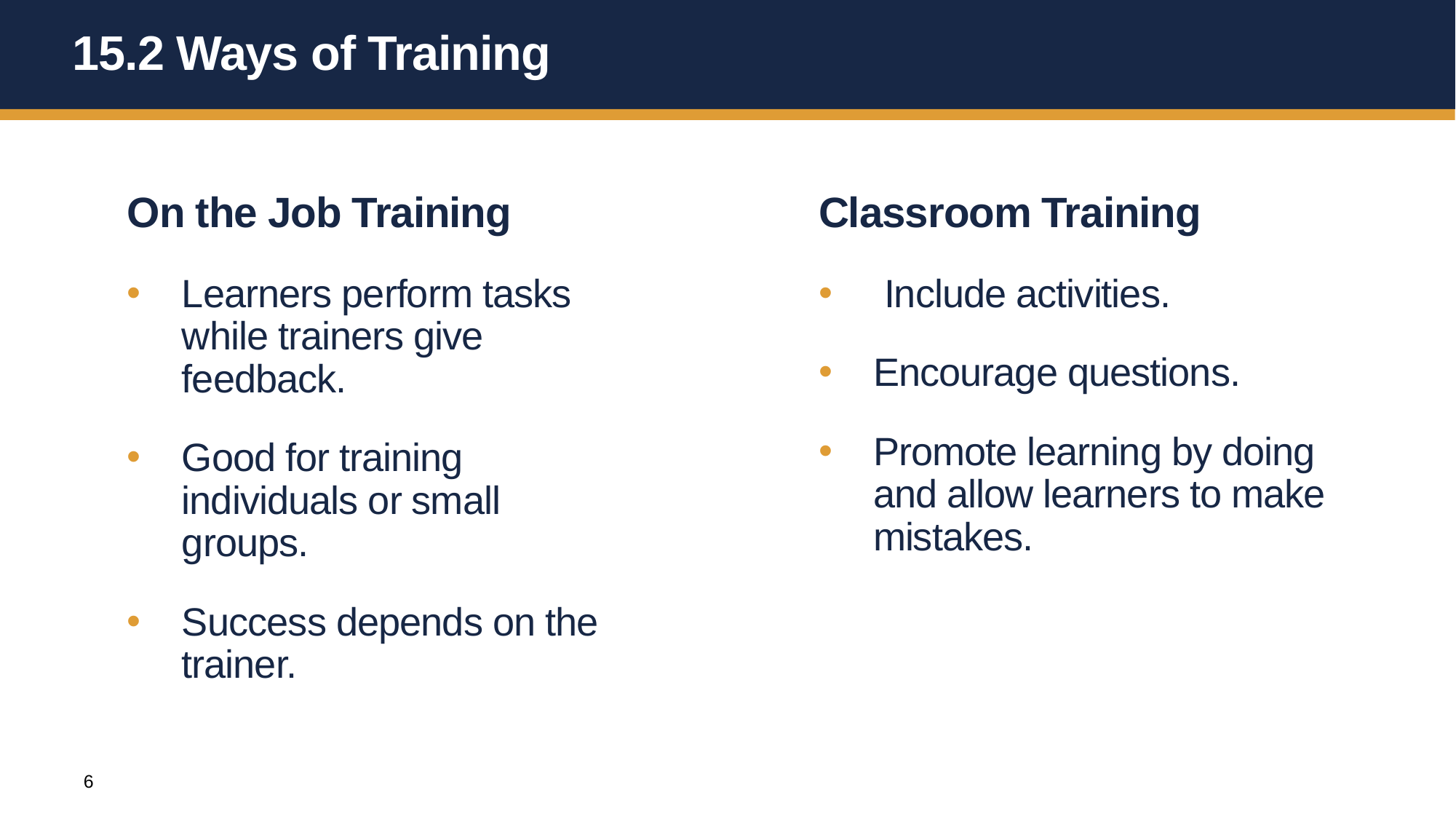

# 15.2 Ways of Training
On the Job Training
Learners perform tasks while trainers give feedback.
Good for training individuals or small groups.
Success depends on the trainer.

Classroom Training
 Include activities.
Encourage questions.
Promote learning by doing and allow learners to make mistakes.

6